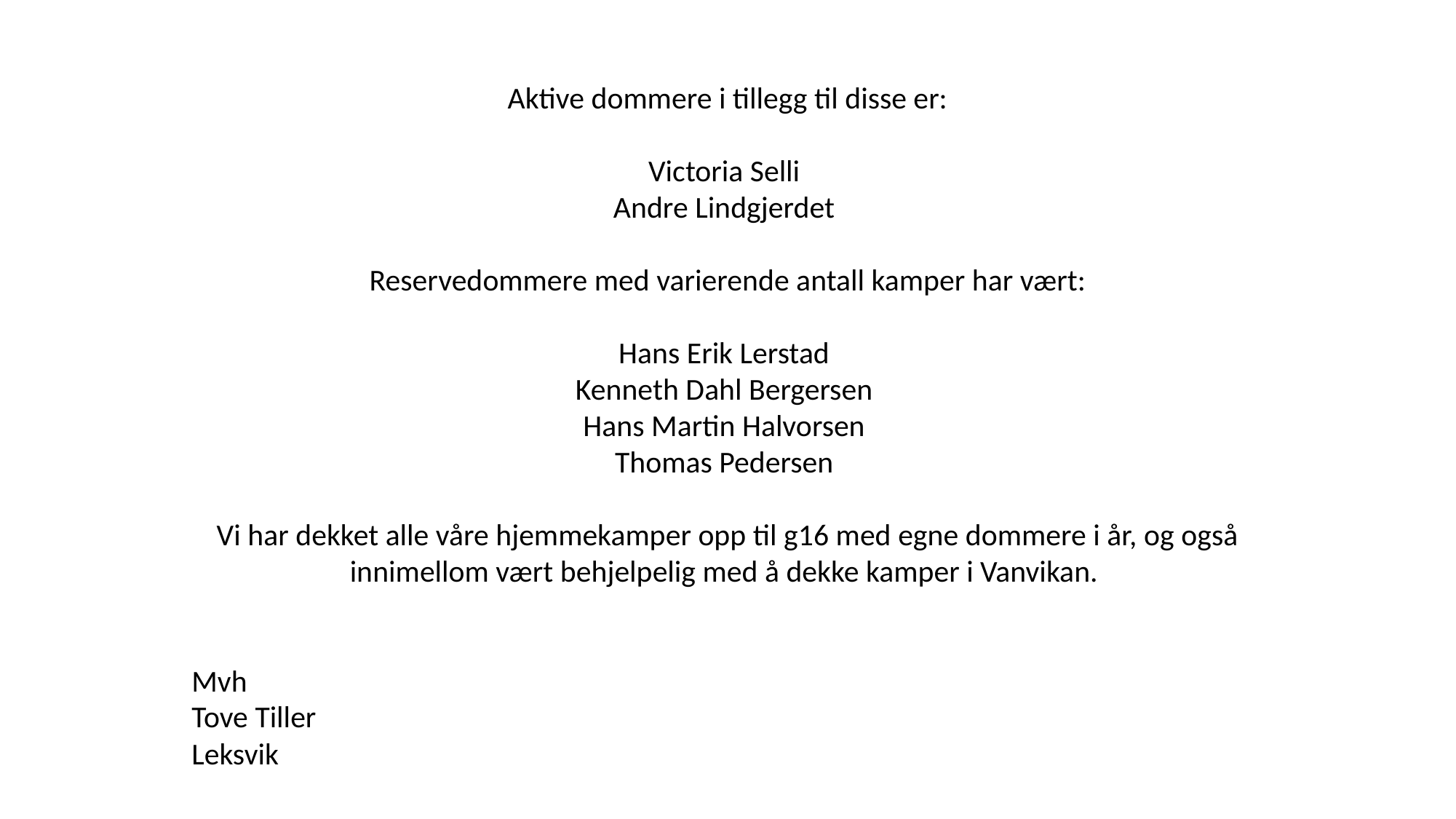

Aktive dommere i tillegg til disse er:

Victoria Selli
Andre Lindgjerdet

Reservedommere med varierende antall kamper har vært:

Hans Erik Lerstad
Kenneth Dahl Bergersen
Hans Martin Halvorsen
Thomas Pedersen

Vi har dekket alle våre hjemmekamper opp til g16 med egne dommere i år, og også innimellom vært behjelpelig med å dekke kamper i Vanvikan.

Mvh
Tove Tiller
Leksvik